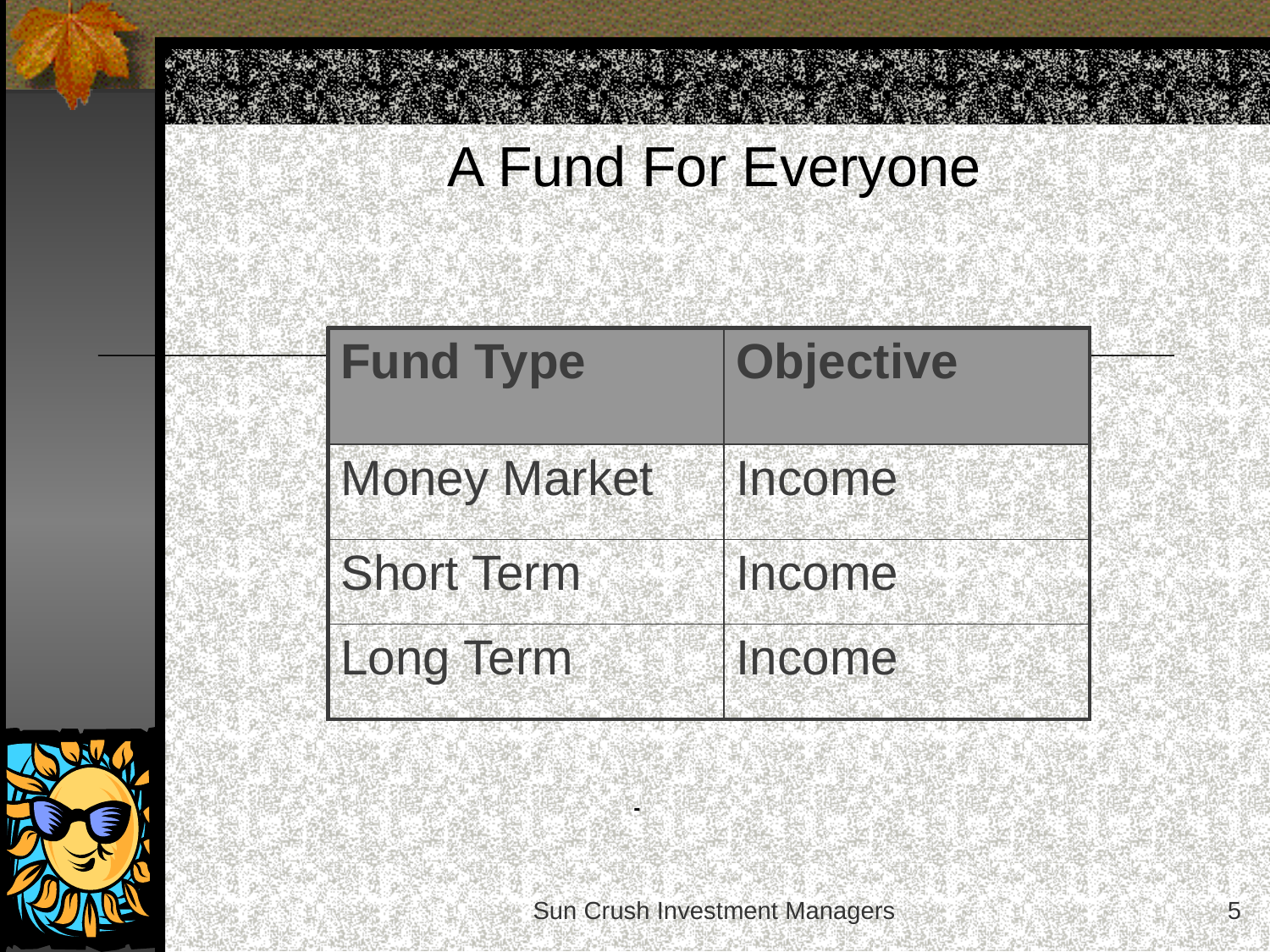

# A Fund For Everyone
| Fund Type | Objective |
| --- | --- |
| Money Market | Income |
| Short Term | Income |
| Long Term | Income |

Sun Crush Investment Managers
5